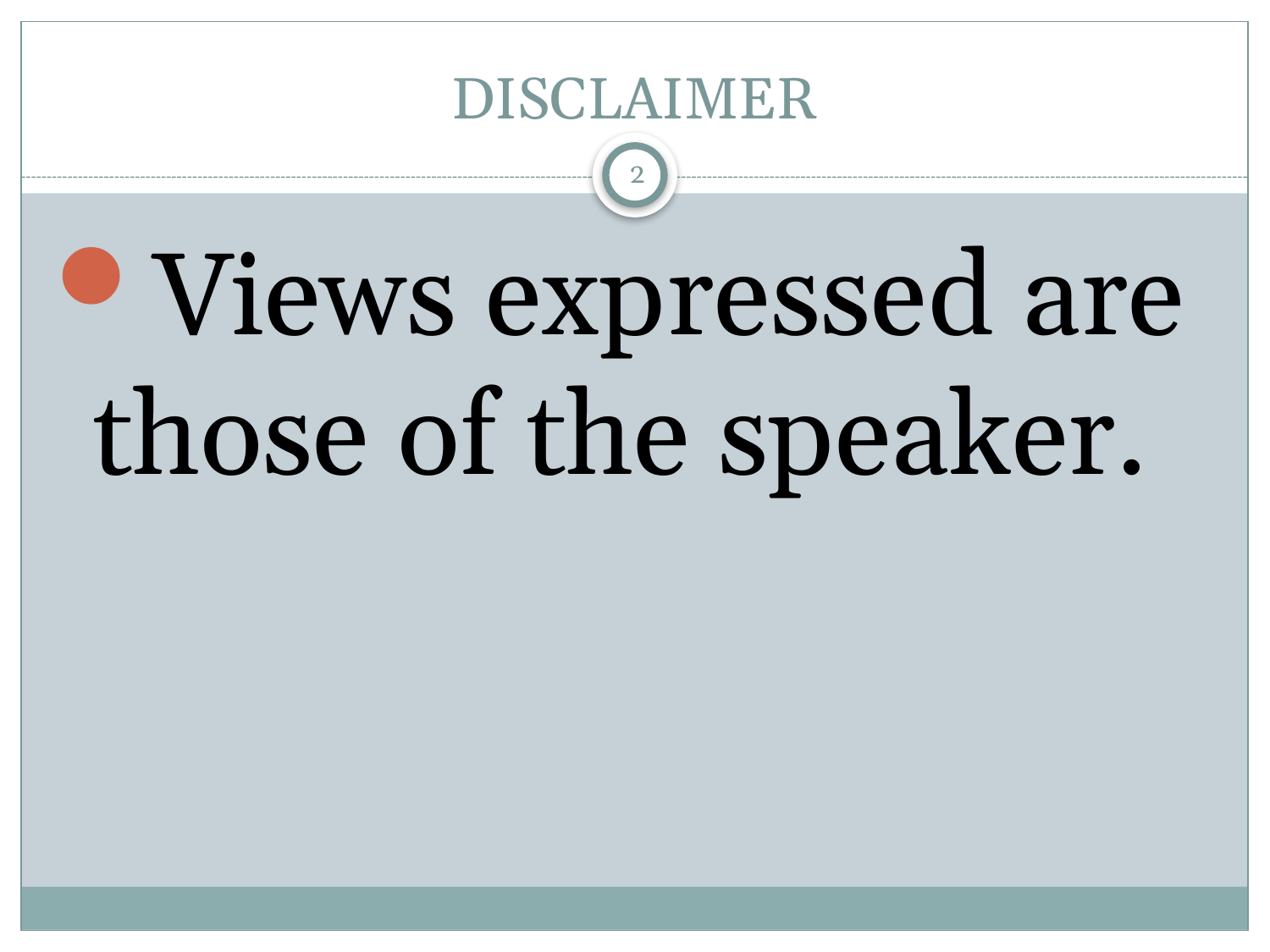

# DISCLAIMER
2
Views expressed are those of the speaker.